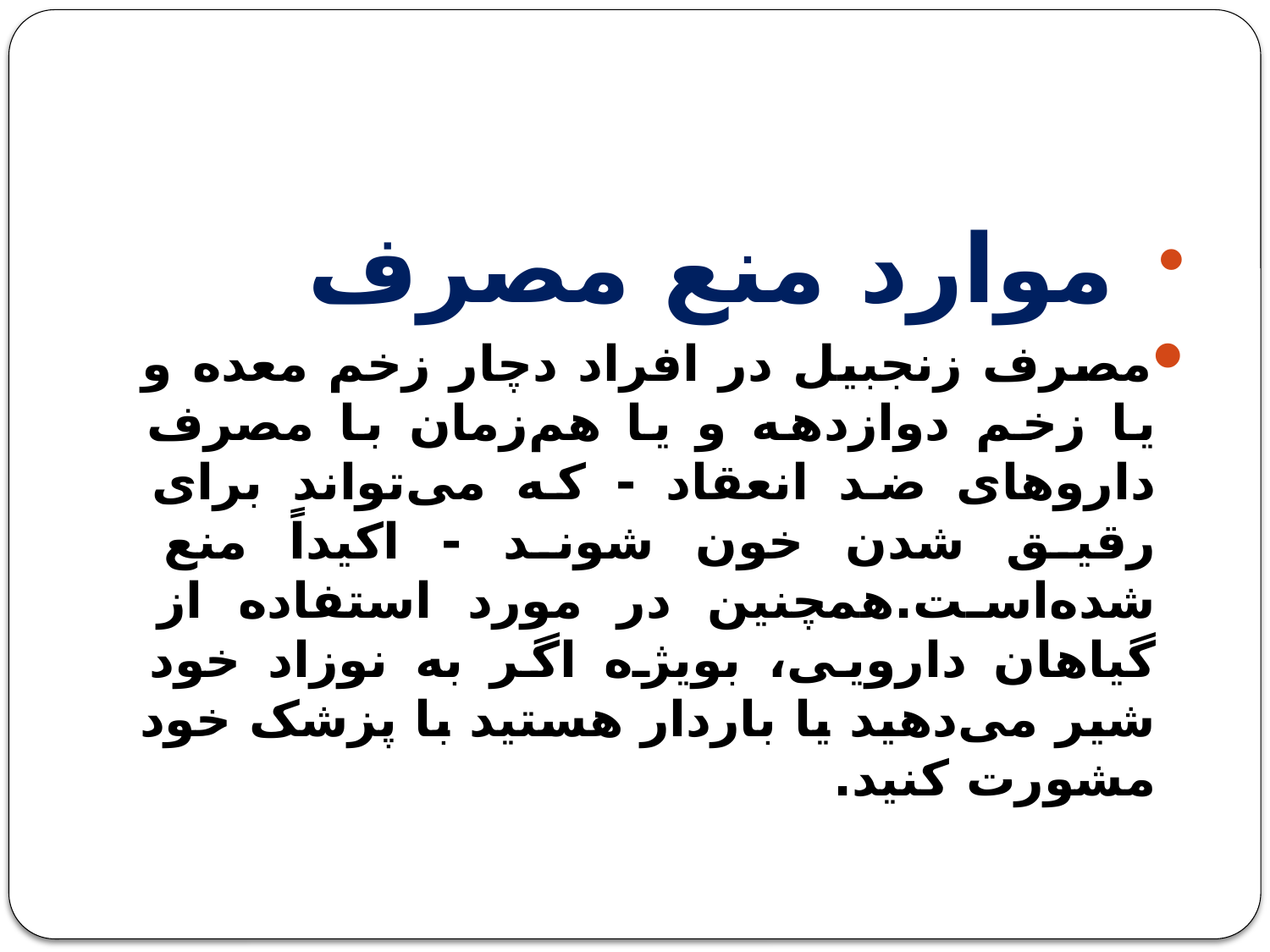

#
   موارد منع مصرف
مصرف زنجبیل در افراد دچار زخم معده و یا زخم دوازدهه و یا هم‌زمان با مصرف داروهای ضد انعقاد - که می‌تواند برای رقیق شدن خون شوند - اکیداً منع شده‌است.همچنین در مورد استفاده از گیاهان دارویی، بویژه اگر به نوزاد خود شیر می‌دهید یا باردار هستید با پزشک خود مشورت کنید.